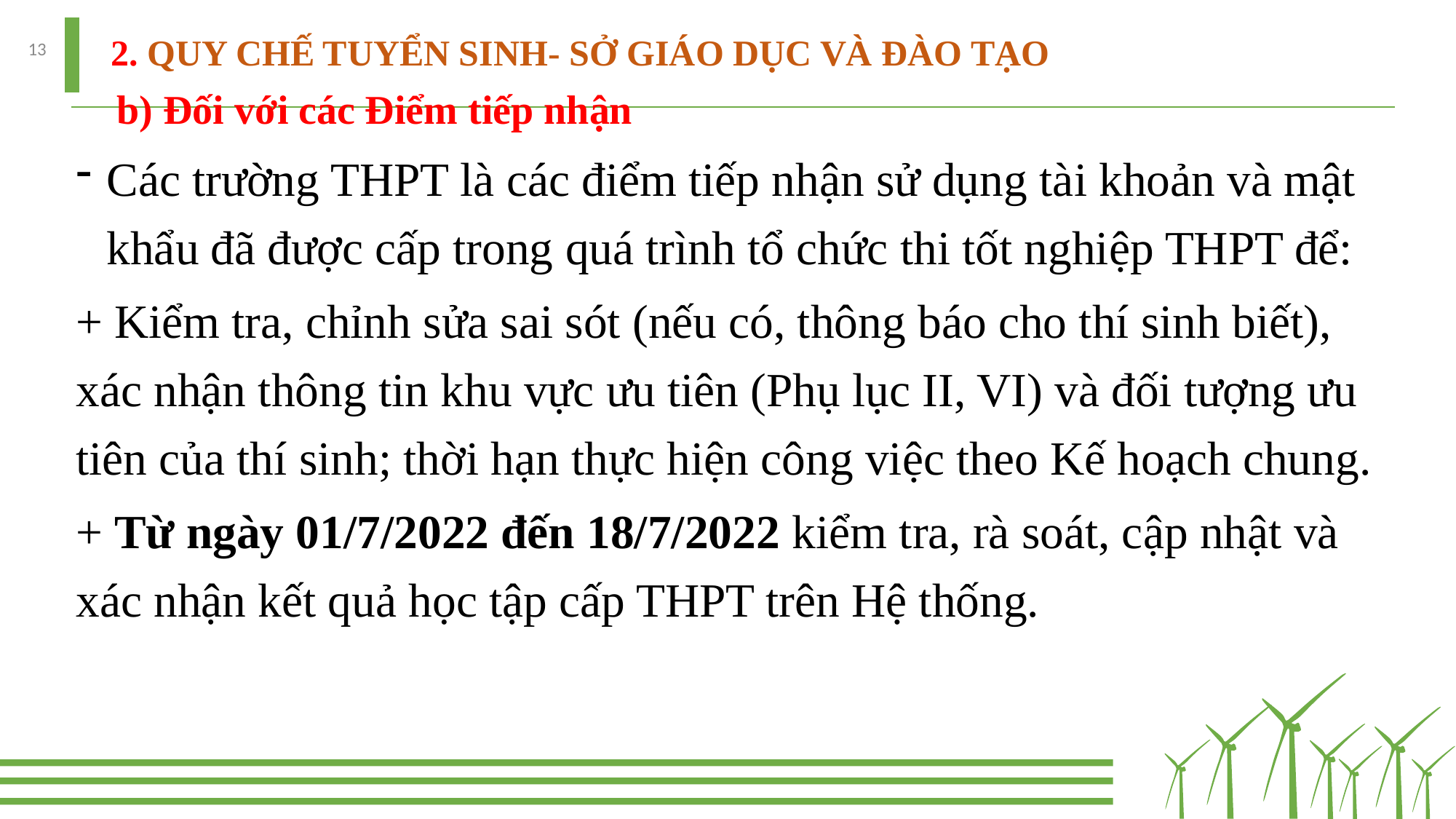

# 2. QUY CHẾ TUYỂN SINH- SỞ GIÁO DỤC VÀ ĐÀO TẠO
13
    b) Đối với các Điểm tiếp nhận
Các trường THPT là các điểm tiếp nhận sử dụng tài khoản và mật khẩu đã được cấp trong quá trình tổ chức thi tốt nghiệp THPT để:
+ Kiểm tra, chỉnh sửa sai sót (nếu có, thông báo cho thí sinh biết), xác nhận thông tin khu vực ưu tiên (Phụ lục II, VI) và đối tượng ưu tiên của thí sinh; thời hạn thực hiện công việc theo Kế hoạch chung.
+ Từ ngày 01/7/2022 đến 18/7/2022 kiểm tra, rà soát, cập nhật và xác nhận kết quả học tập cấp THPT trên Hệ thống.